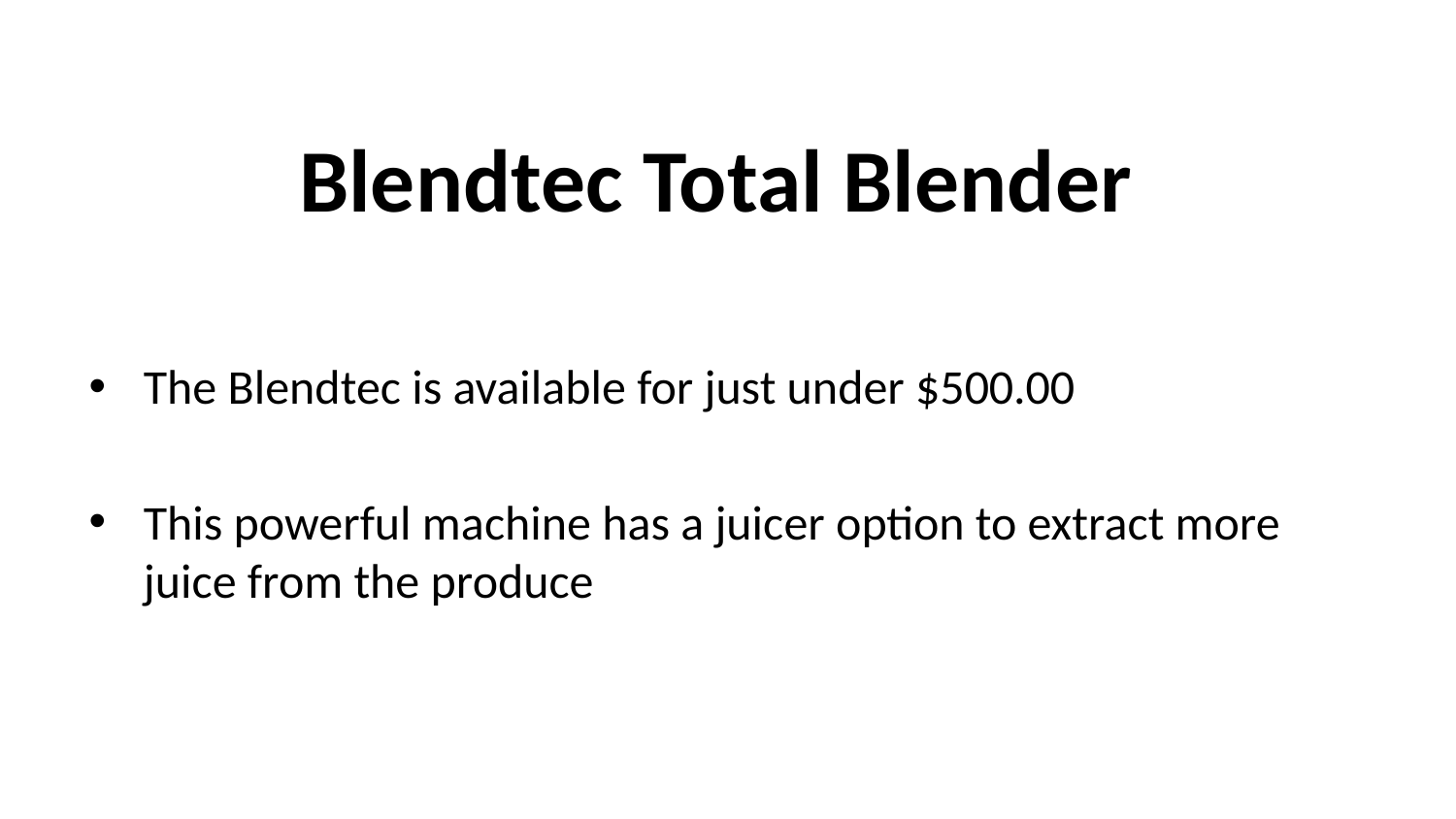

# Blendtec Total Blender
The Blendtec is available for just under $500.00

This powerful machine has a juicer option to extract more juice from the produce